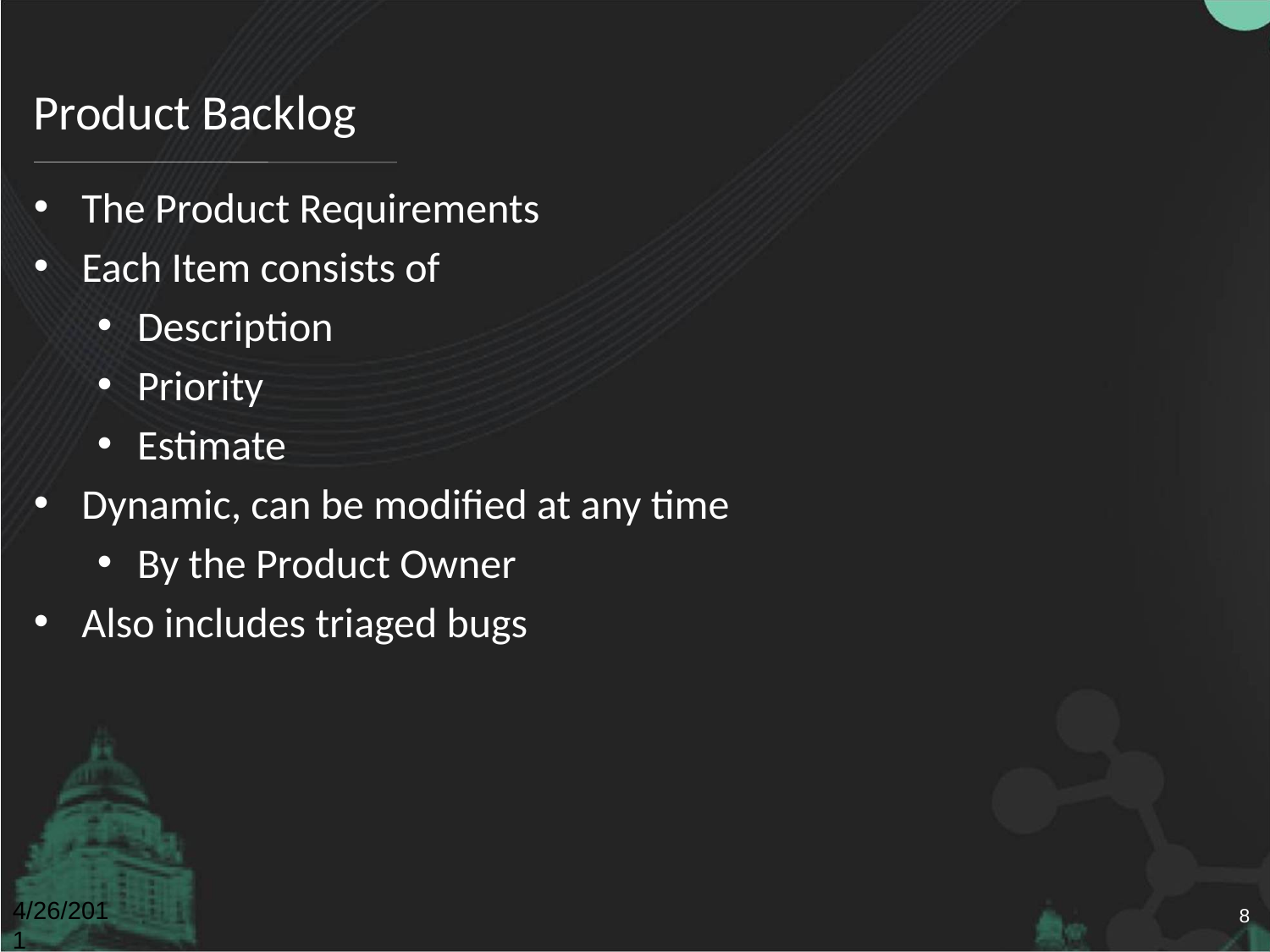

# Product Backlog
The Product Requirements
Each Item consists of
Description
Priority
Estimate
Dynamic, can be modified at any time
By the Product Owner
Also includes triaged bugs
4/26/2011
8